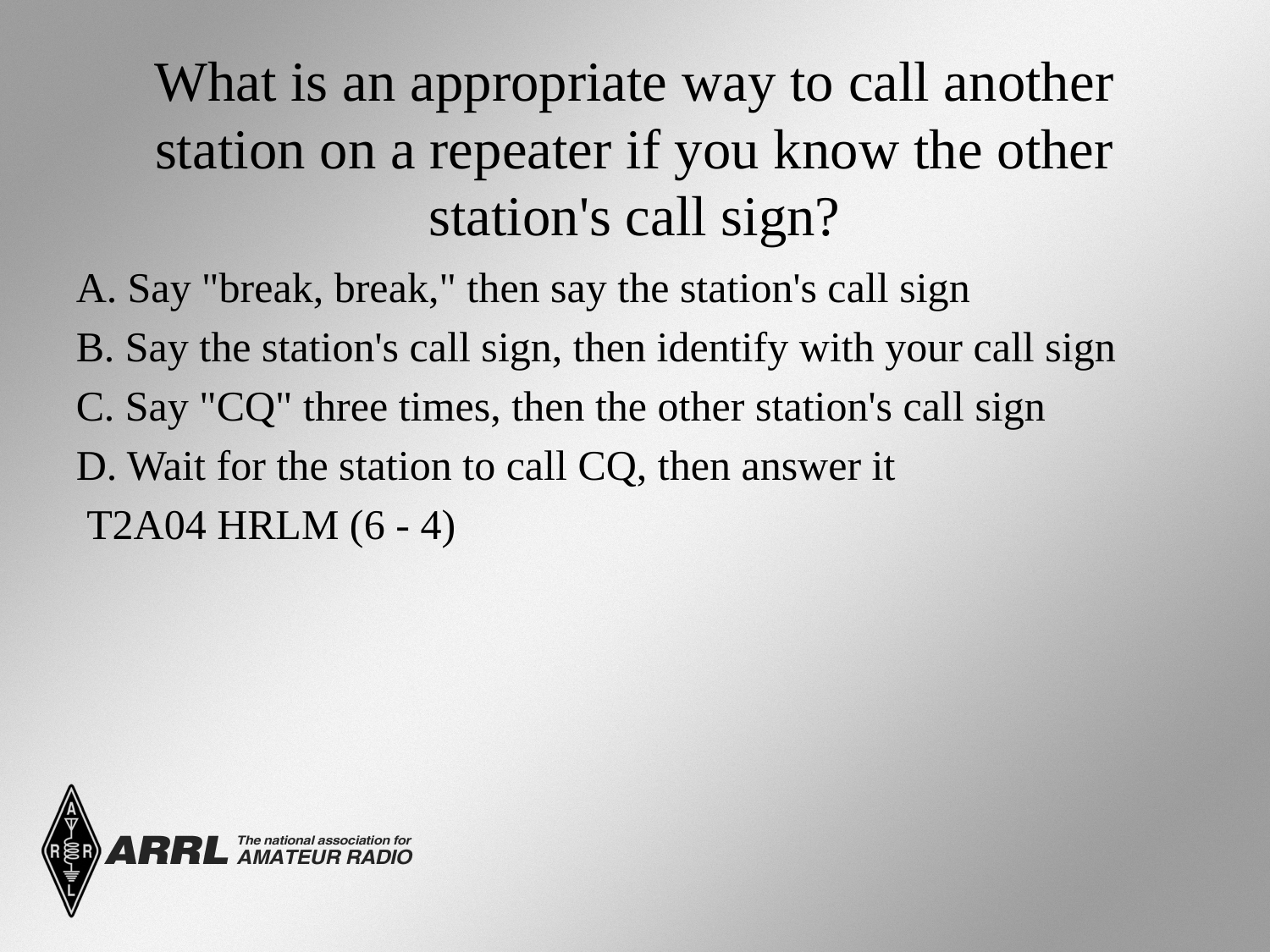

# What is an appropriate way to call another station on a repeater if you know the other station's call sign?
A. Say "break, break," then say the station's call sign
B. Say the station's call sign, then identify with your call sign
C. Say "CQ" three times, then the other station's call sign
D. Wait for the station to call CQ, then answer it
 T2A04 HRLM (6 - 4)